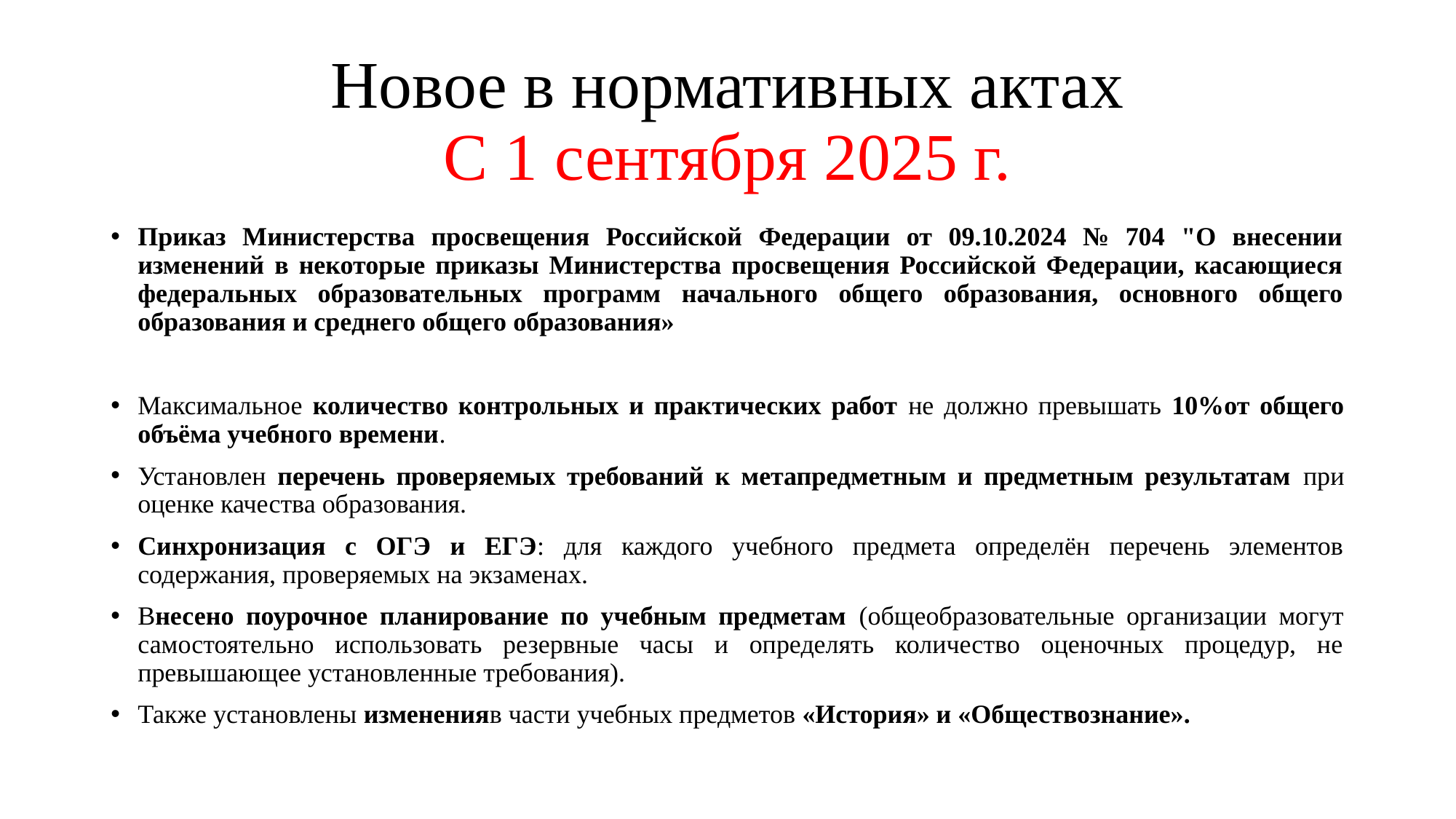

# Новое в нормативных актах С 1 сентября 2025 г.
Приказ Министерства просвещения Российской Федерации от 09.10.2024 № 704 "О внесении изменений в некоторые приказы Министерства просвещения Российской Федерации, касающиеся федеральных образовательных программ начального общего образования, основного общего образования и среднего общего образования»

Максимальное количество контрольных и практических работ не должно превышать 10%от общего объёма учебного времени.
Установлен перечень проверяемых требований к метапредметным и предметным результатам при оценке качества образования.
Синхронизация с ОГЭ и ЕГЭ: для каждого учебного предмета определён перечень элементов содержания, проверяемых на экзаменах.
Внесено поурочное планирование по учебным предметам (общеобразовательные организации могут самостоятельно использовать резервные часы и определять количество оценочных процедур, не превышающее установленные требования).
Также установлены измененияв части учебных предметов «История» и «Обществознание».